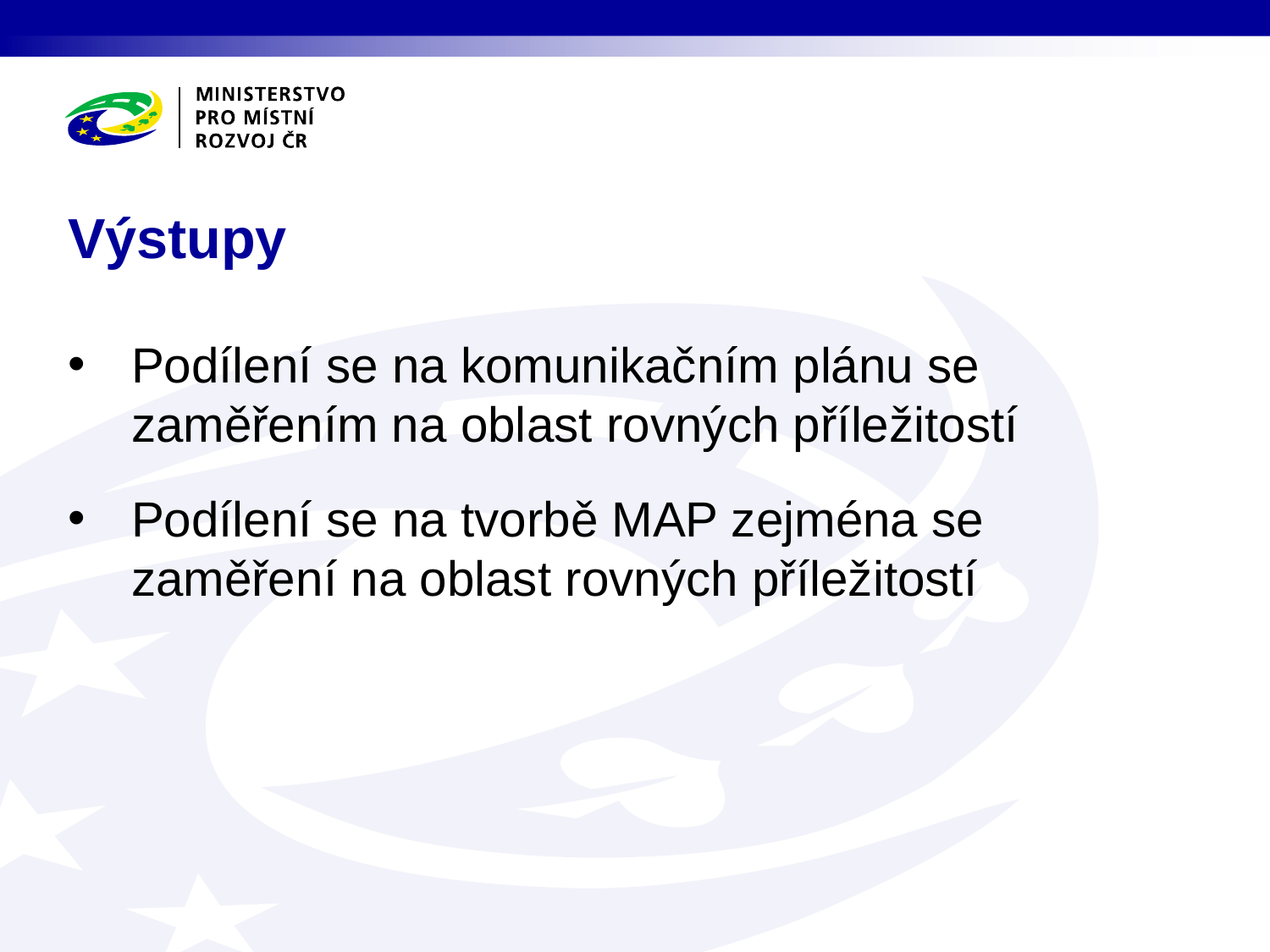

# Výstupy
Podílení se na komunikačním plánu se zaměřením na oblast rovných příležitostí
Podílení se na tvorbě MAP zejména se zaměření na oblast rovných příležitostí